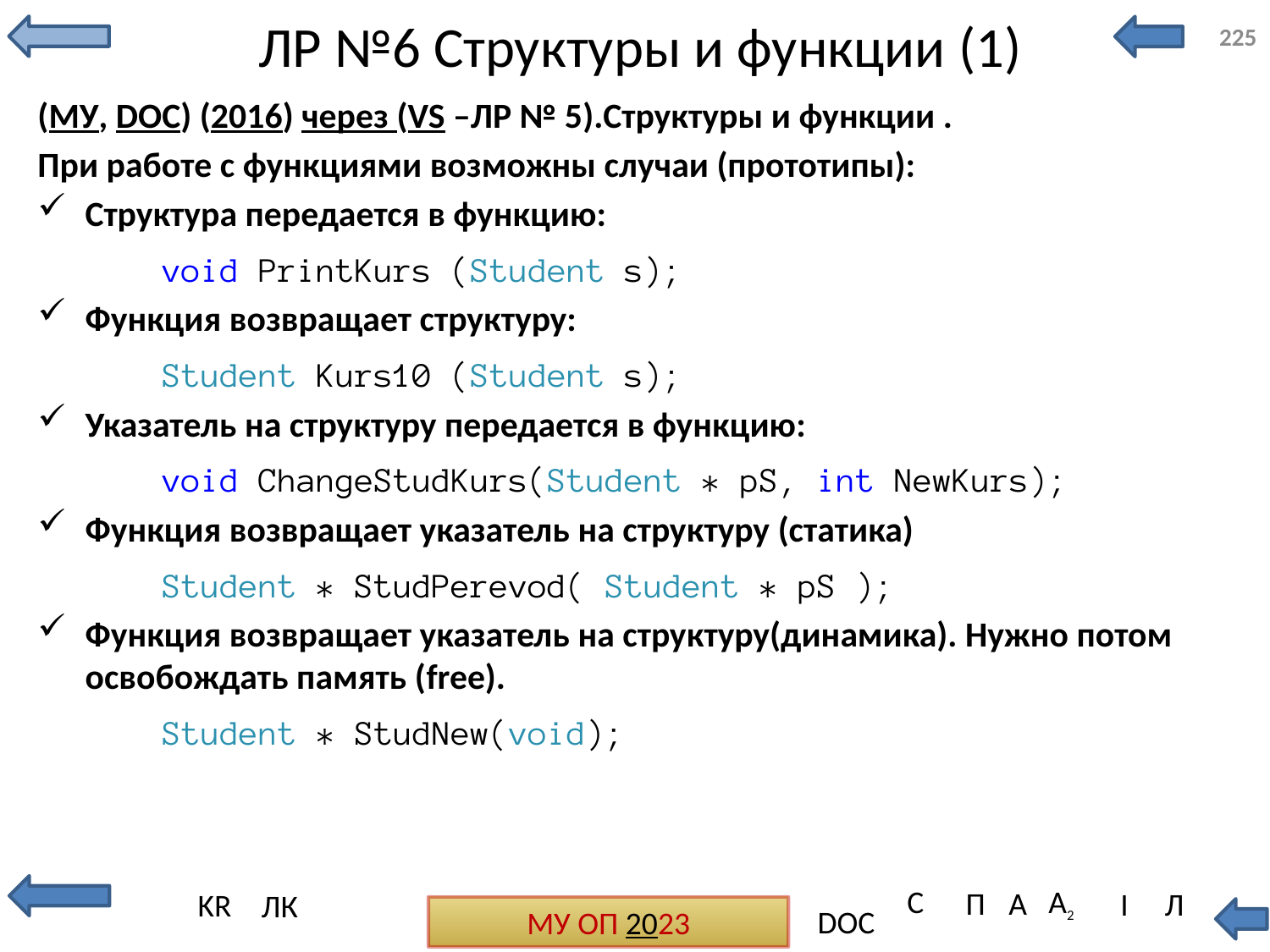

# ЛР №6 Структуры и функции (1)
225
(МУ, DOC) (2016) через (VS –ЛР № 5).Структуры и функции .
При работе с функциями возможны случаи (прототипы):
Структура передается в функцию:
void PrintKurs (Student s);
Функция возвращает структуру:
Student Kurs10 (Student s);
Указатель на структуру передается в функцию:
void ChangeStudKurs(Student * pS, int NewKurs);
Функция возвращает указатель на структуру (статика)
Student * StudPerevod( Student * pS );
Функция возвращает указатель на структуру(динамика). Нужно потом освобождать память (free).
Student * StudNew(void);